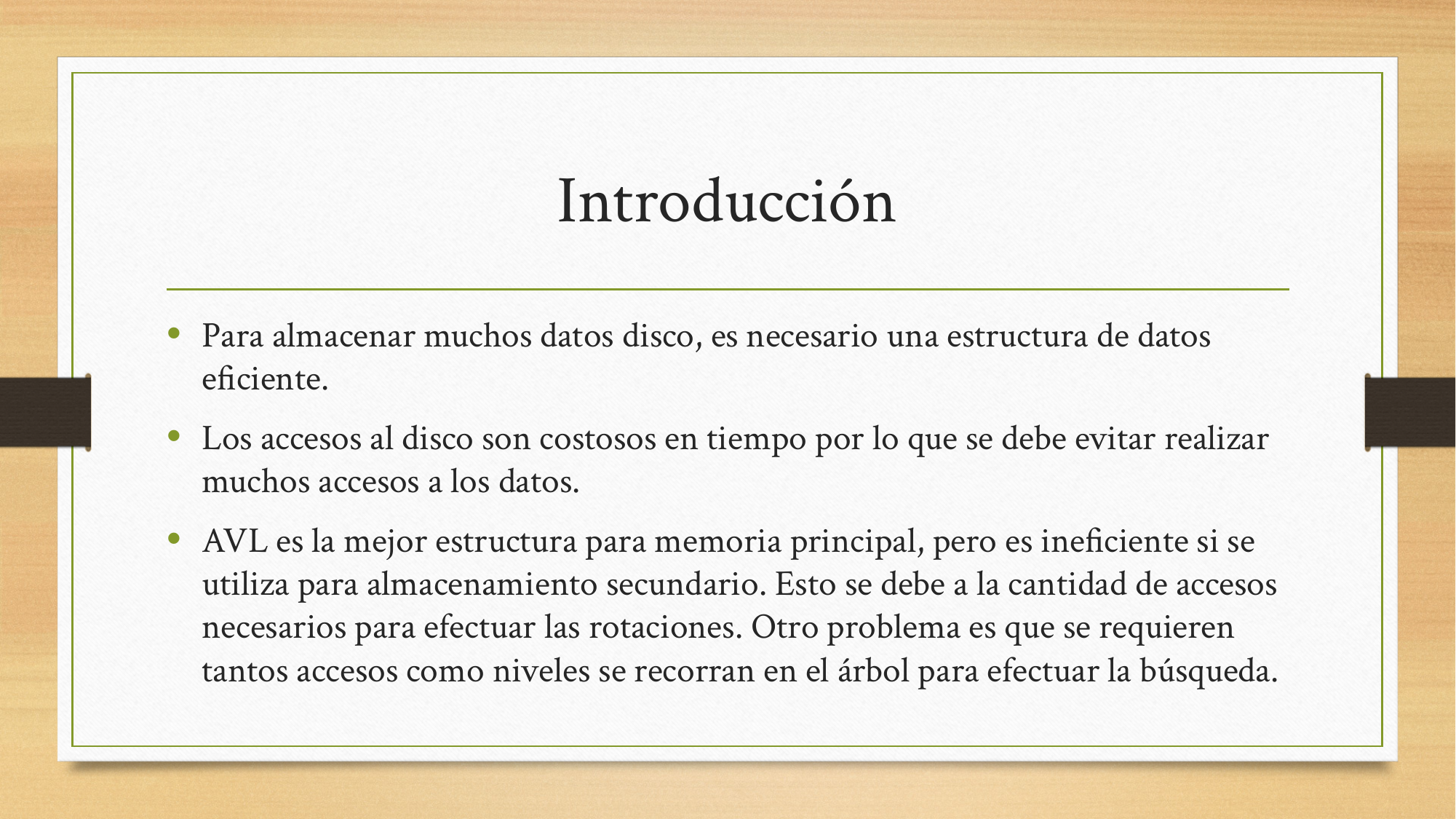

# Introducción
Para almacenar muchos datos disco, es necesario una estructura de datos eficiente.
Los accesos al disco son costosos en tiempo por lo que se debe evitar realizar muchos accesos a los datos.
AVL es la mejor estructura para memoria principal, pero es ineficiente si se utiliza para almacenamiento secundario. Esto se debe a la cantidad de accesos necesarios para efectuar las rotaciones. Otro problema es que se requieren tantos accesos como niveles se recorran en el árbol para efectuar la búsqueda.